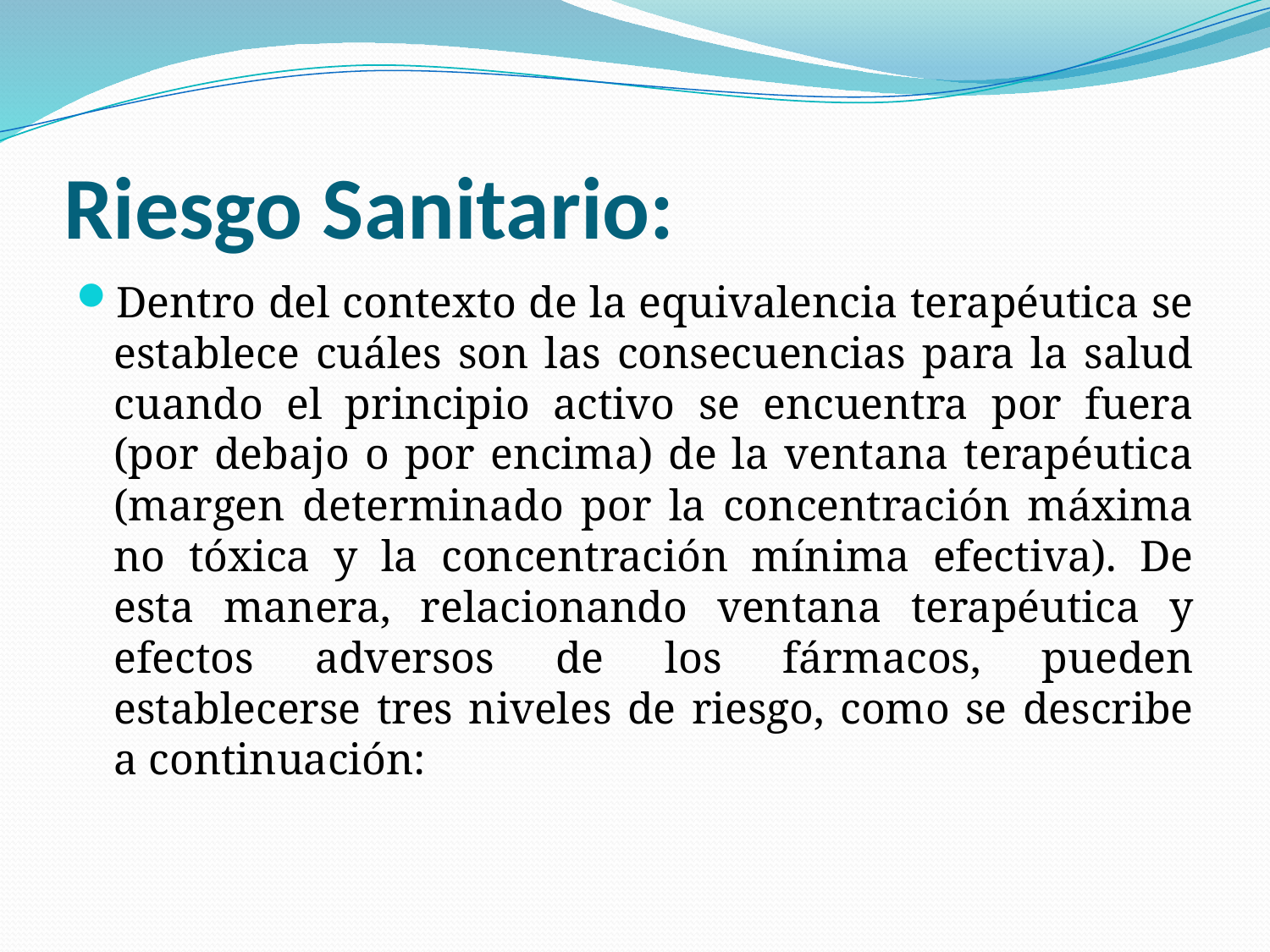

# Riesgo Sanitario:
Dentro del contexto de la equivalencia terapéutica se establece cuáles son las consecuencias para la salud cuando el principio activo se encuentra por fuera (por debajo o por encima) de la ventana terapéutica (margen determinado por la concentración máxima no tóxica y la concentración mínima efectiva). De esta manera, relacionando ventana terapéutica y efectos adversos de los fármacos, pueden establecerse tres niveles de riesgo, como se describe a continuación: